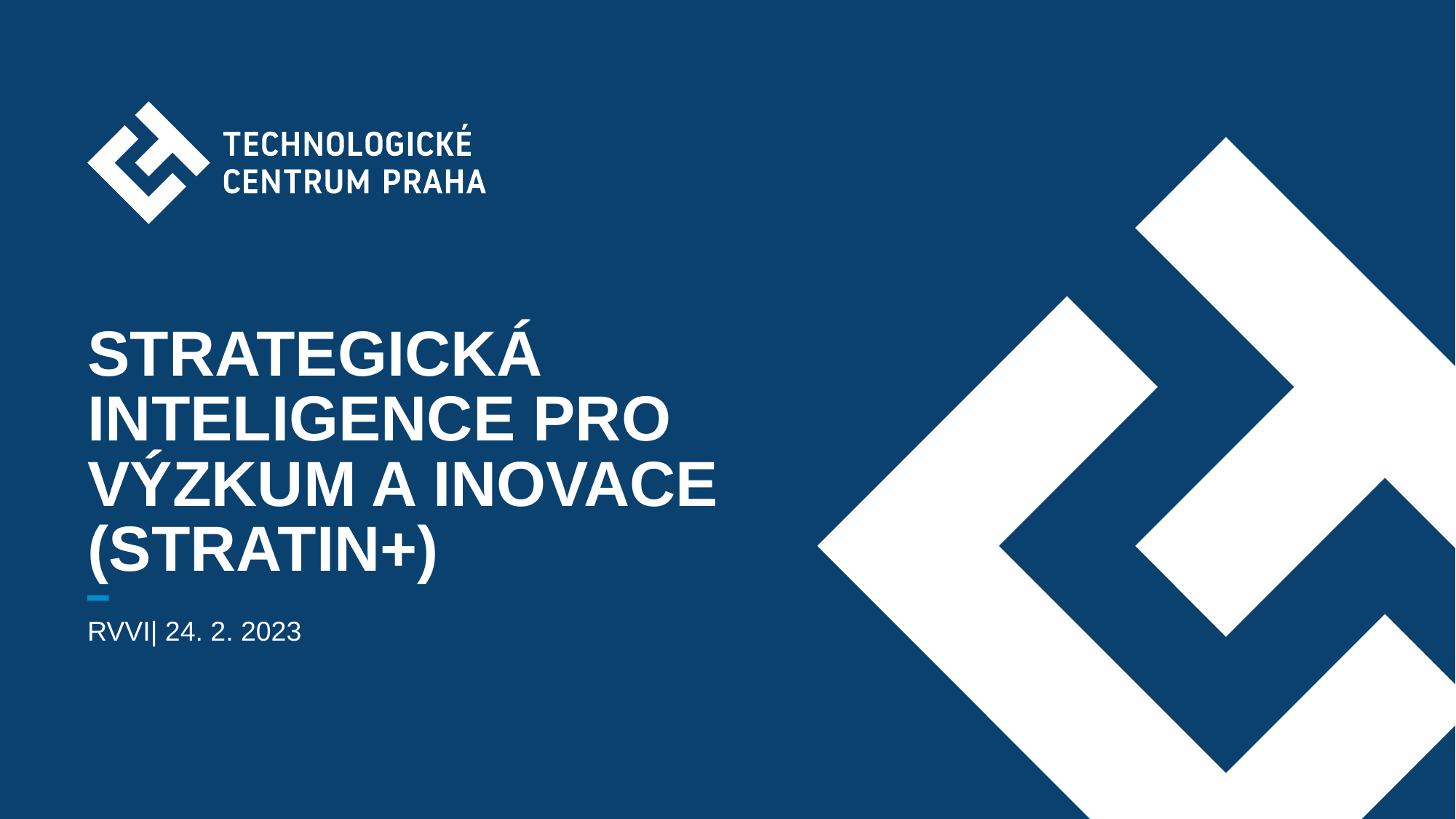

# Strategická inteligence pro výzkum a inovace (STRATIN+)
RVVI| 24. 2. 2023